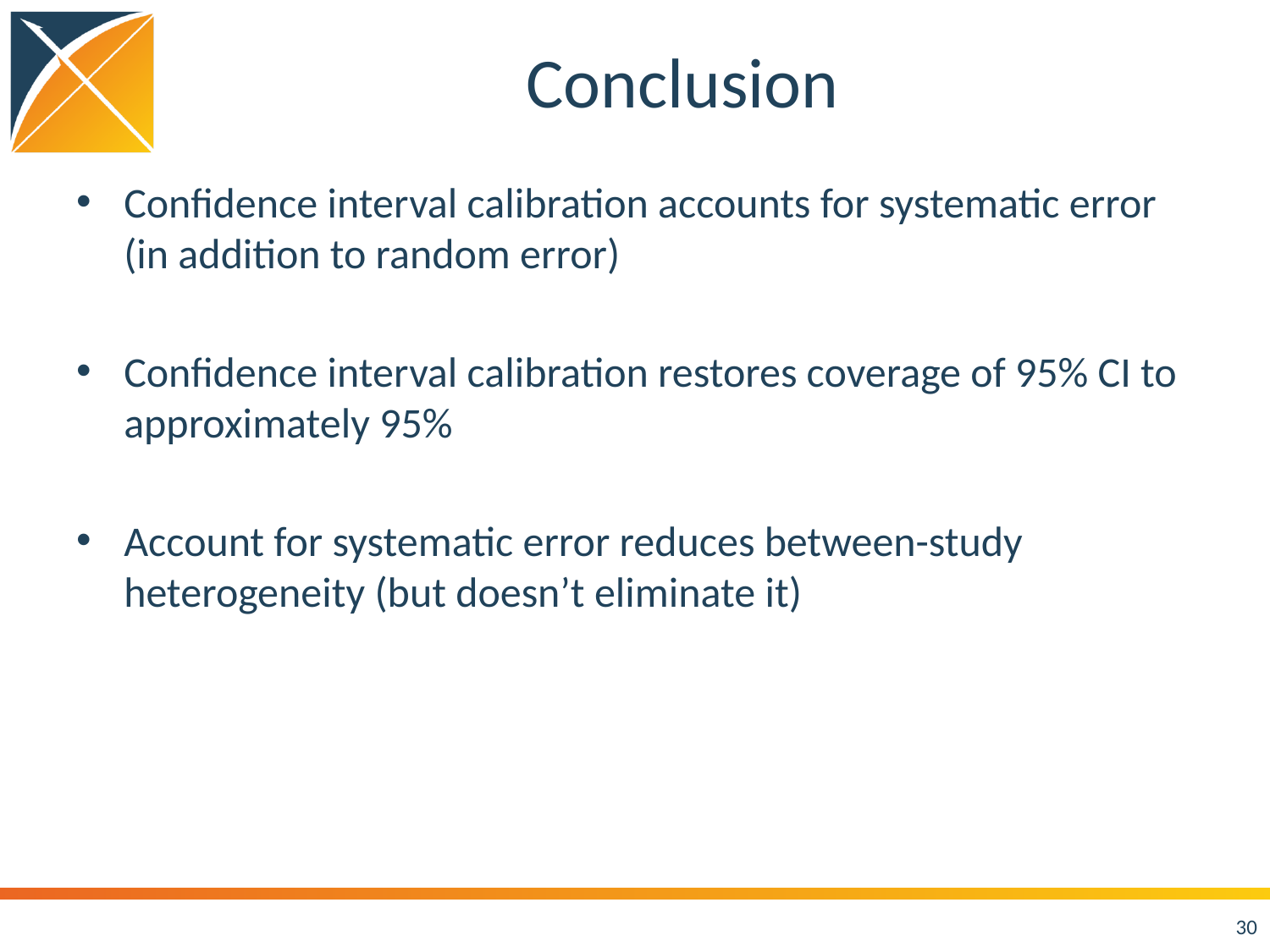

# Conclusion
Confidence interval calibration accounts for systematic error (in addition to random error)

Confidence interval calibration restores coverage of 95% CI to approximately 95%

Account for systematic error reduces between-study heterogeneity (but doesn’t eliminate it)

30